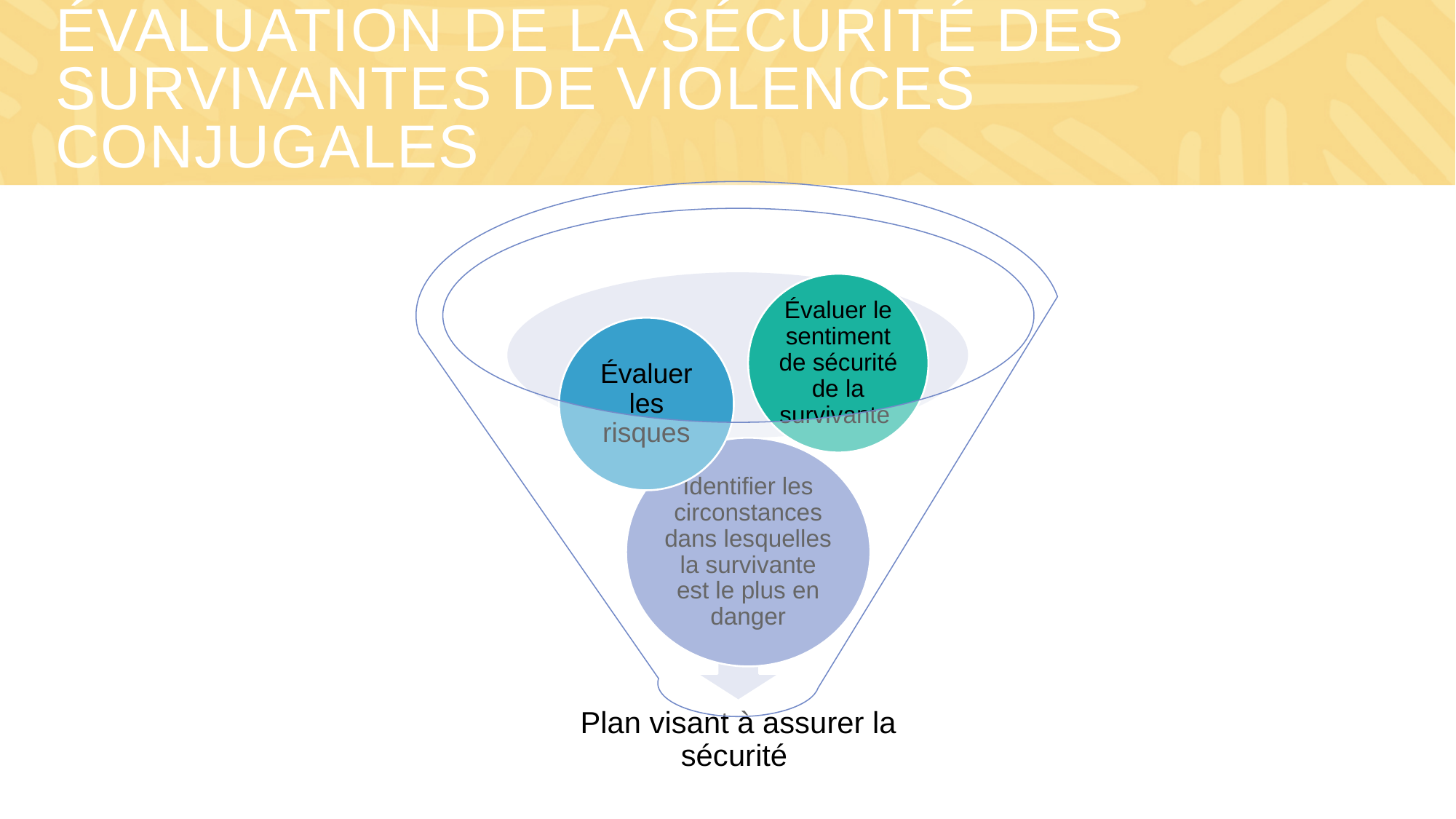

# Évaluation de la sécurité des survivantes de violences conjugales
Plan visant à assurer la sécurité
Identifier les circonstances dans lesquelles la survivante est le plus en danger
Évaluer les risques
Évaluer le sentiment de sécurité de la survivante